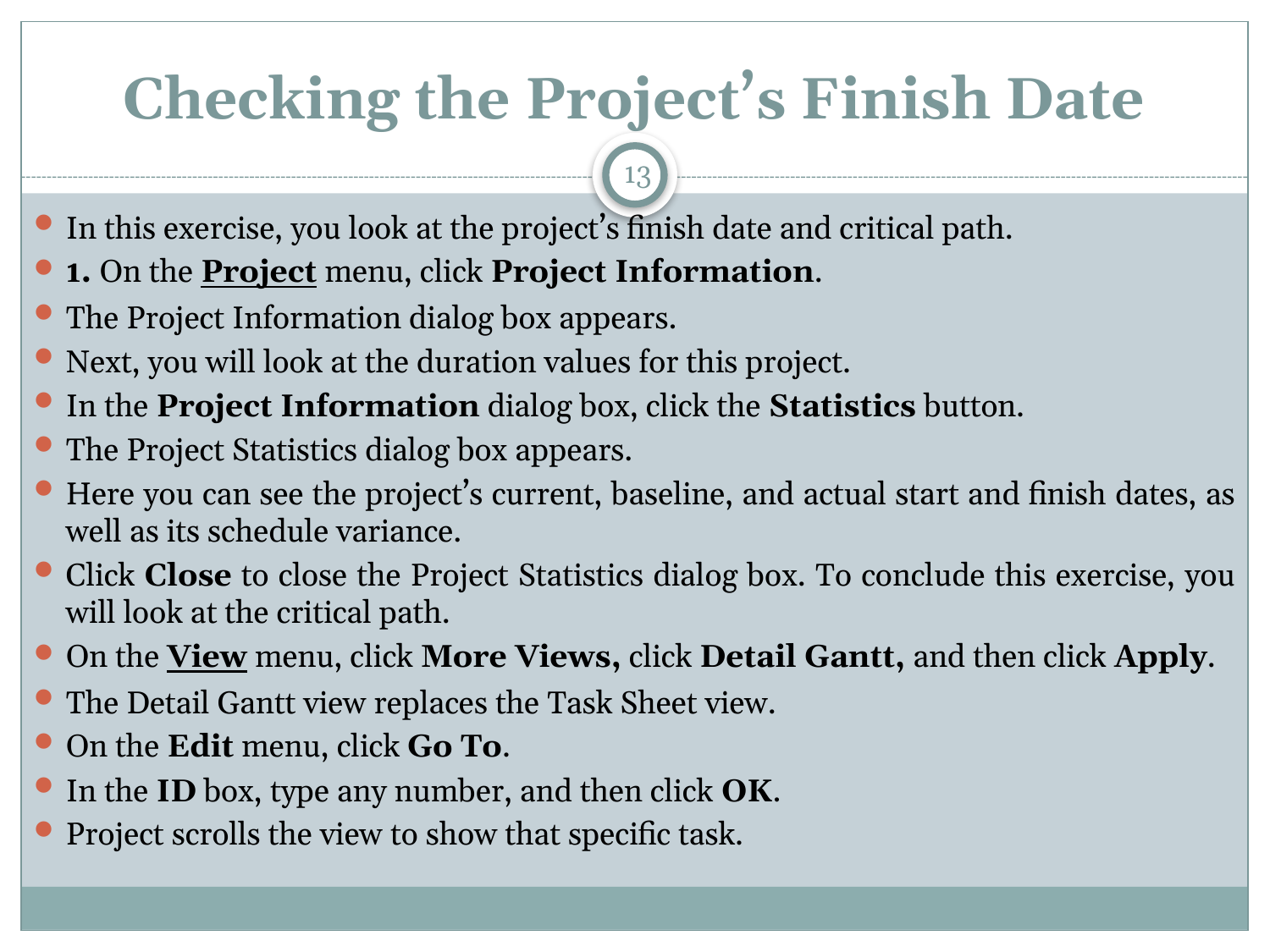

# Checking the Project’s Finish Date
13
In this exercise, you look at the project’s finish date and critical path.
1. On the Project menu, click Project Information.
The Project Information dialog box appears.
Next, you will look at the duration values for this project.
In the Project Information dialog box, click the Statistics button.
The Project Statistics dialog box appears.
Here you can see the project’s current, baseline, and actual start and finish dates, as well as its schedule variance.
Click Close to close the Project Statistics dialog box. To conclude this exercise, you will look at the critical path.
On the View menu, click More Views, click Detail Gantt, and then click Apply.
The Detail Gantt view replaces the Task Sheet view.
On the Edit menu, click Go To.
In the ID box, type any number, and then click OK.
Project scrolls the view to show that specific task.